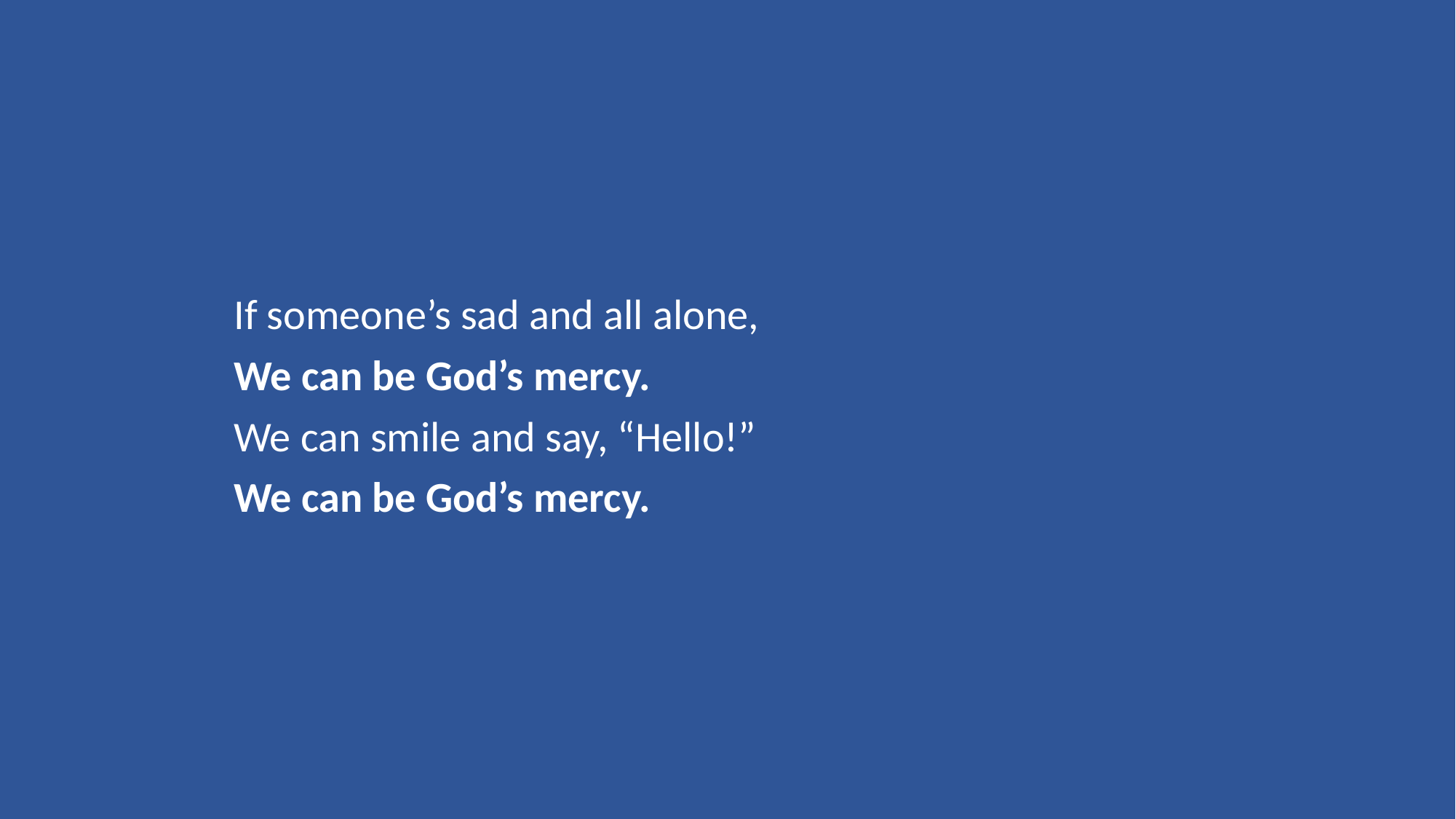

If someone’s sad and all alone,
We can be God’s mercy.
We can smile and say, “Hello!”
We can be God’s mercy.